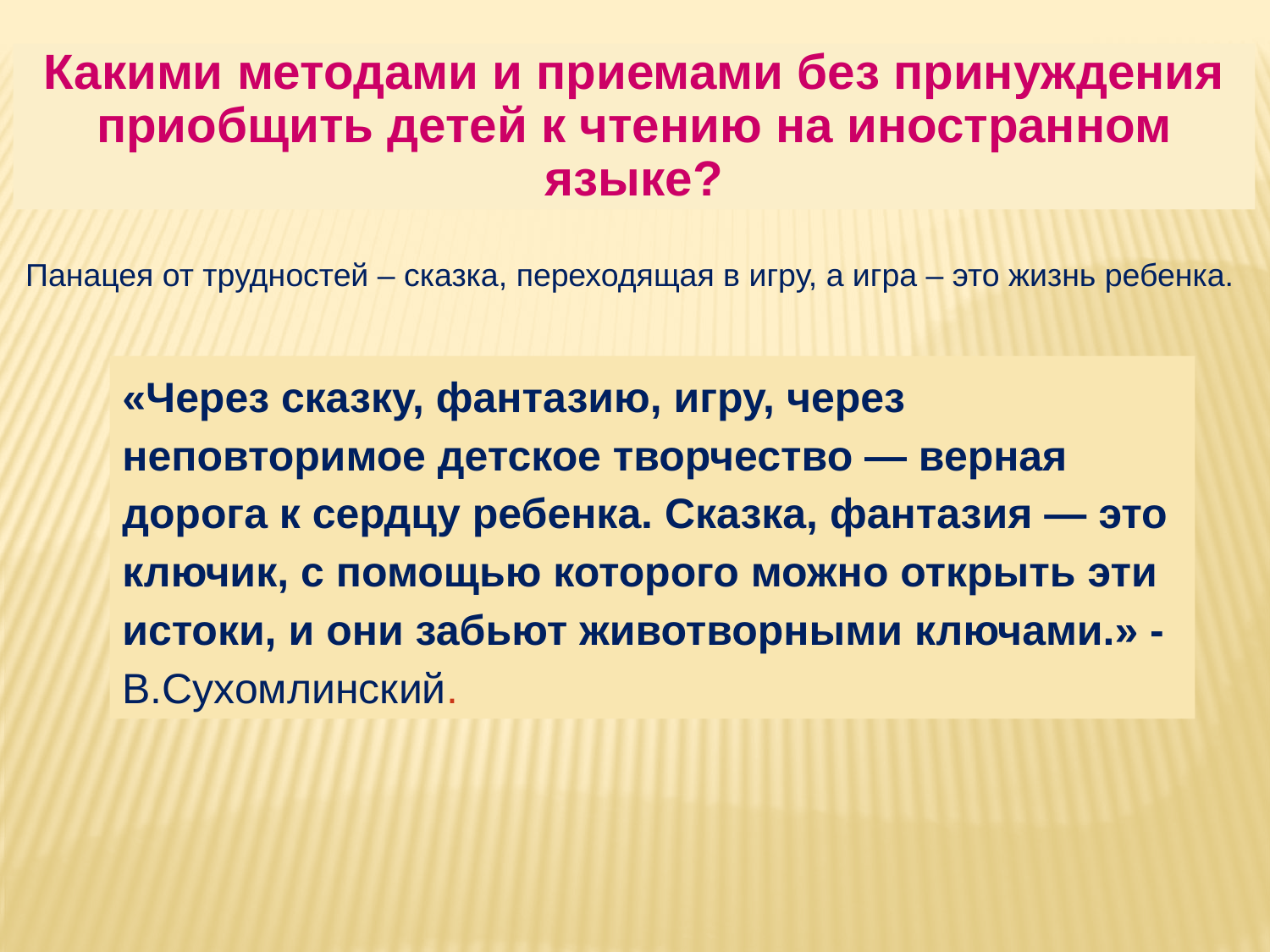

Какими методами и приемами без принуждения приобщить детей к чтению на иностранном языке?
Панацея от трудностей – сказка, переходящая в игру, а игра – это жизнь ребенка.
«Через сказку, фантазию, игру, через неповторимое детское творчество — верная дорога к сердцу ребенка. Сказка, фантазия — это ключик, с помощью которого можно открыть эти истоки, и они забьют животворными ключами.» - В.Сухомлинский.